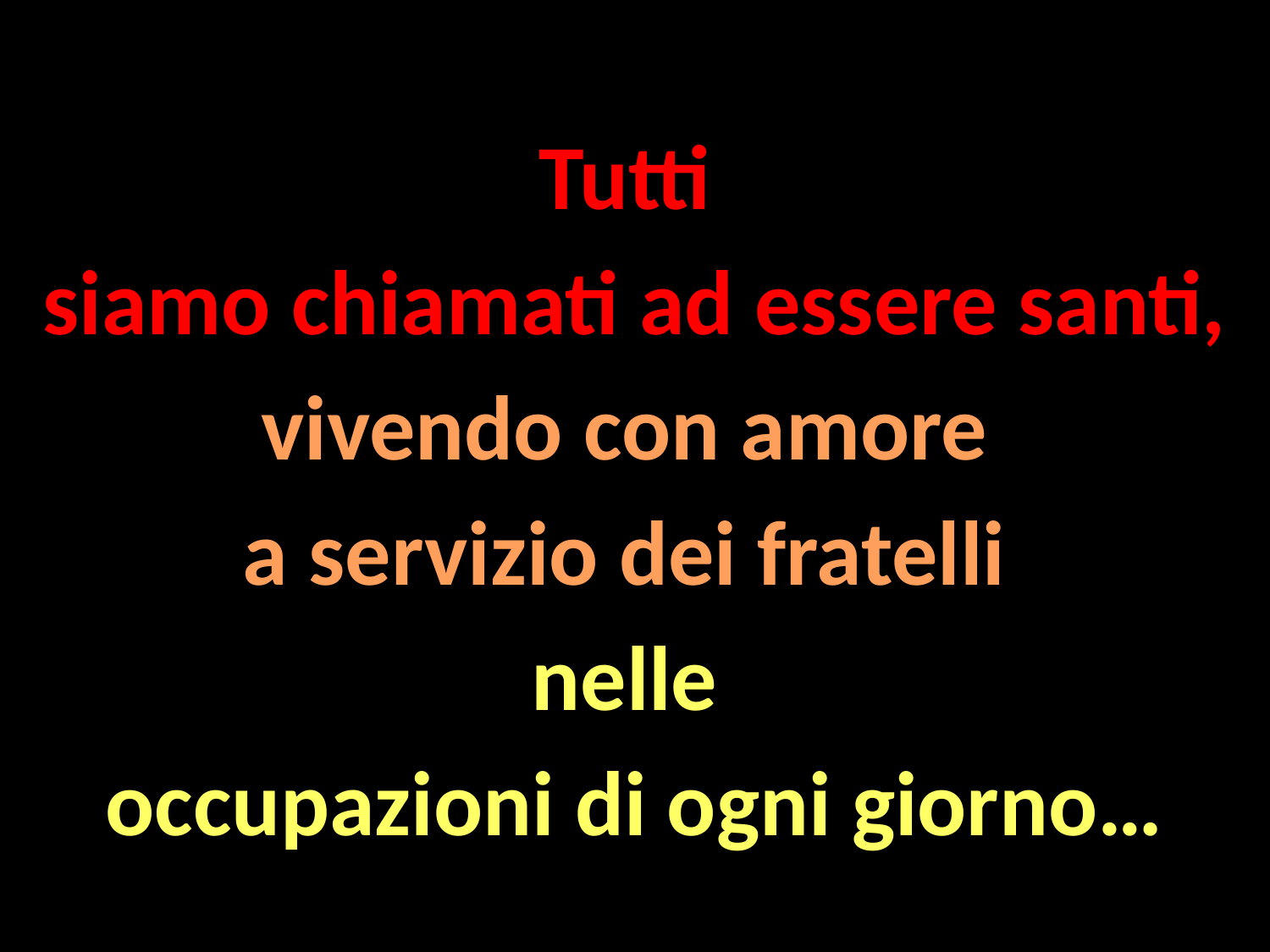

Tutti
siamo chiamati ad essere santi, vivendo con amore
a servizio dei fratelli
nelle
occupazioni di ogni giorno…